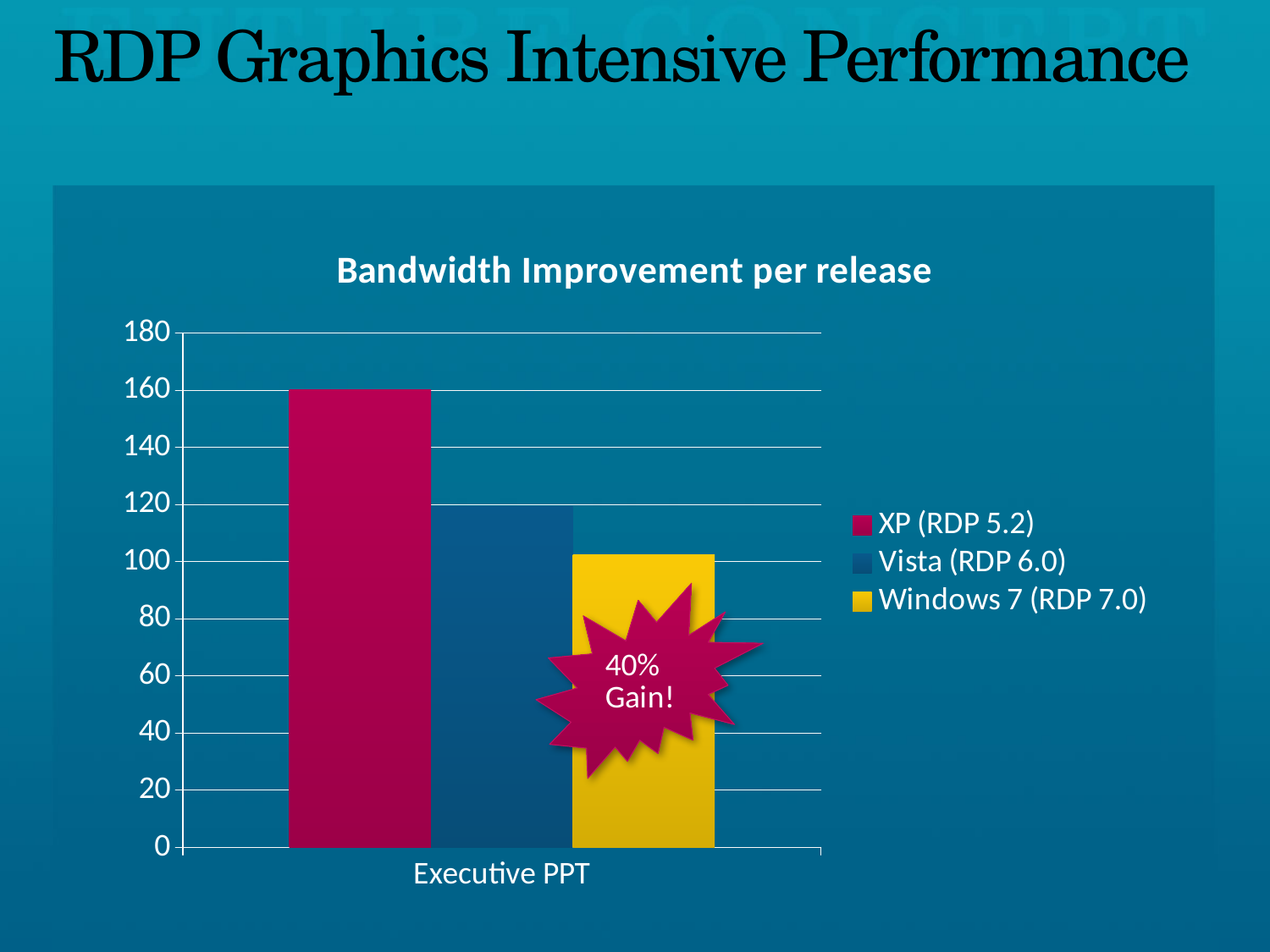

# RDP Graphics Intensive Performance

### Chart: Bandwidth Improvement per release

| Category | XP (RDP 5.2) | Vista (RDP 6.0) | Windows 7 (RDP 7.0) |
|---|---|---|---|
| Executive PPT | 160.1 | 119.43 | 102.39 |